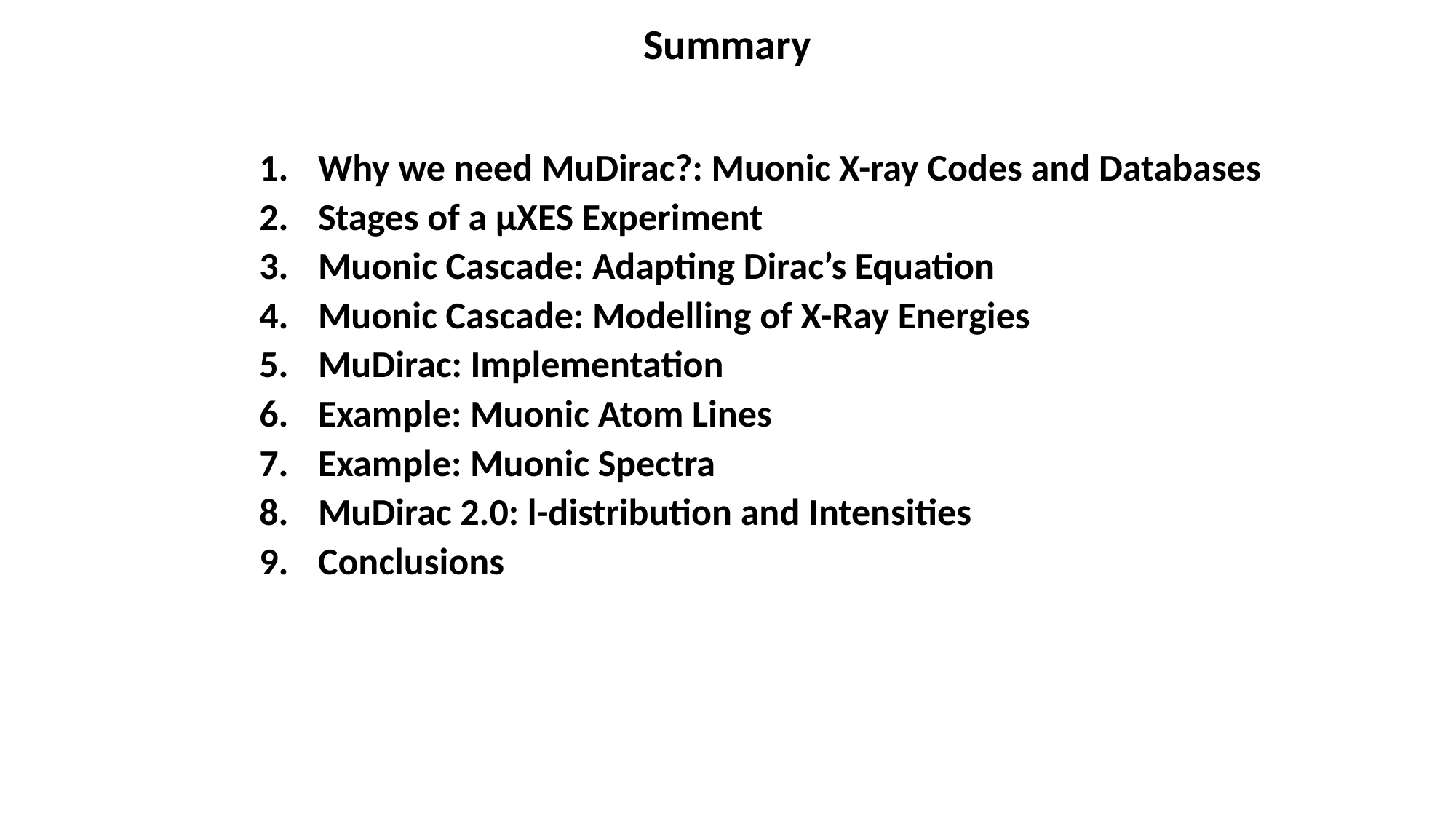

Summary
Why we need MuDirac?: Muonic X-ray Codes and Databases
Stages of a µXES Experiment
Muonic Cascade: Adapting Dirac’s Equation
Muonic Cascade: Modelling of X-Ray Energies
MuDirac: Implementation
Example: Muonic Atom Lines
Example: Muonic Spectra
MuDirac 2.0: l-distribution and Intensities
Conclusions